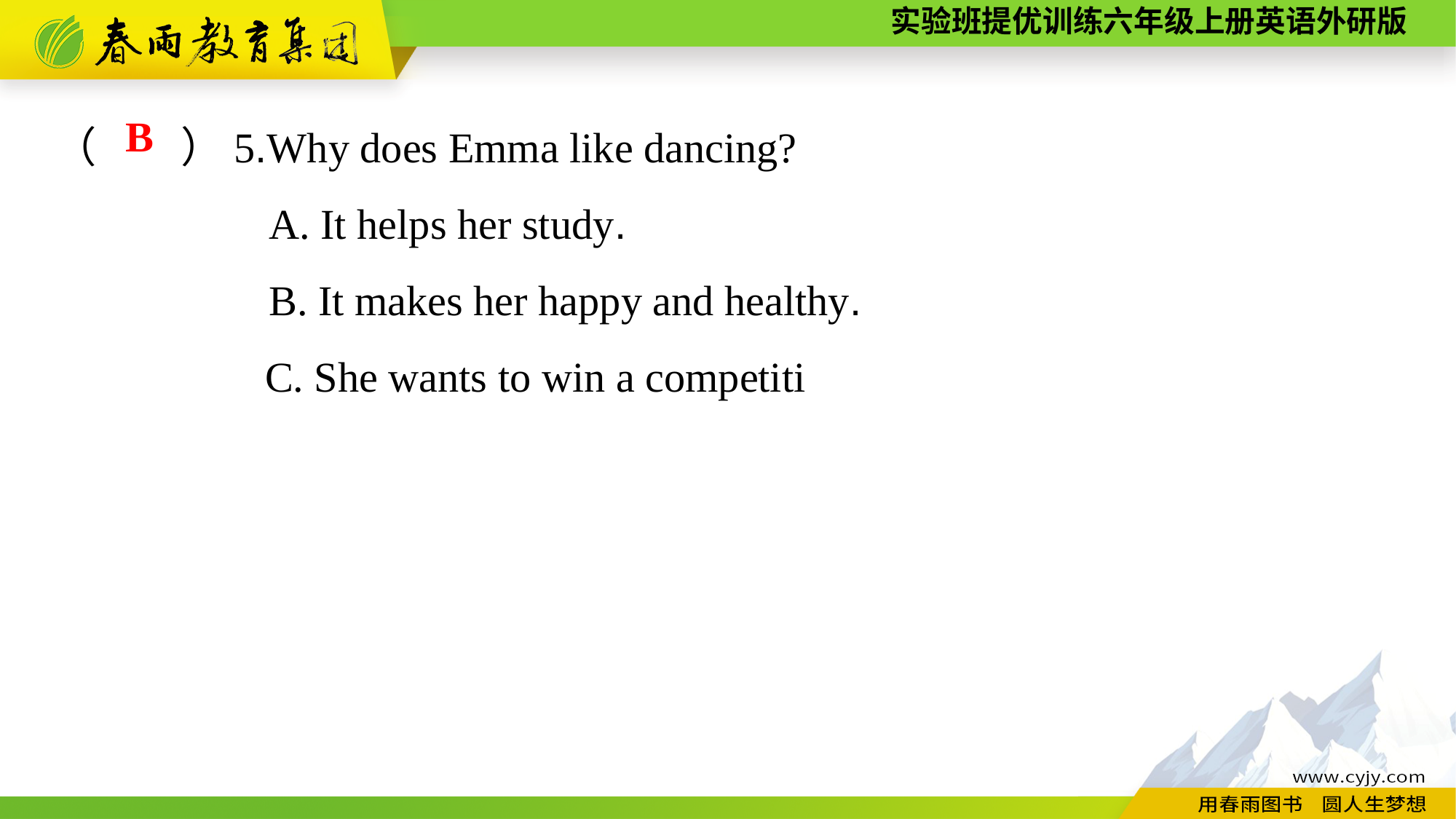

（　　）5.Why does Emma like dancing?
A. It helps her study.
B. It makes her happy and healthy.
                    C. She wants to win a competiti
B